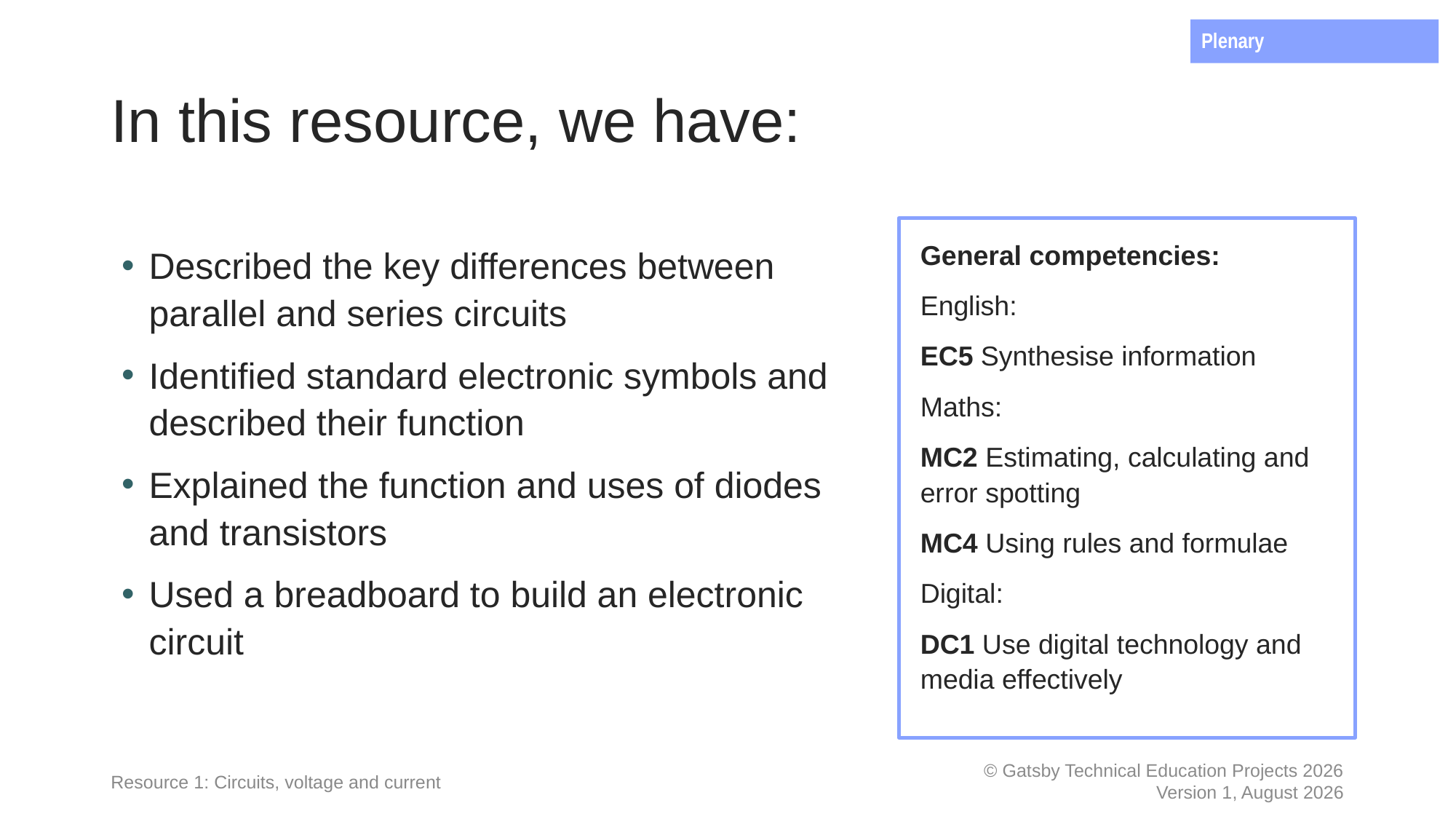

Plenary
# In this resource, we have:
Described the key differences between parallel and series circuits
Identified standard electronic symbols and described their function
Explained the function and uses of diodes and transistors
Used a breadboard to build an electronic circuit
General competencies:
English:
EC5 Synthesise information
Maths:
MC2 Estimating, calculating and error spotting
MC4 Using rules and formulae
Digital:
DC1 Use digital technology and media effectively
Resource 1: Circuits, voltage and current